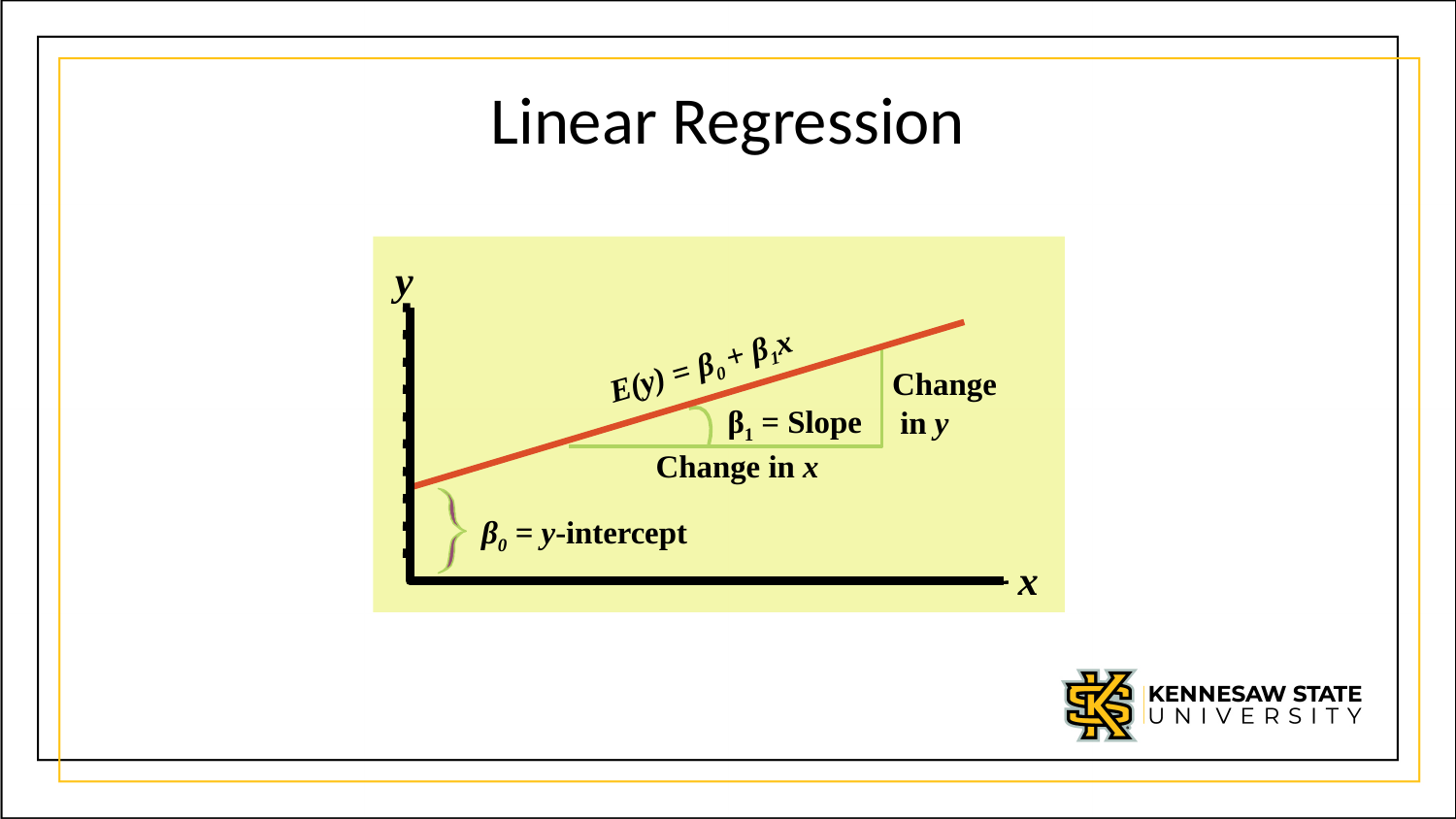

# Linear Regression

y

E(y) = β0 + β1x

Change
 in y

β1 = Slope

Change in x

 β0 = y-intercept

x